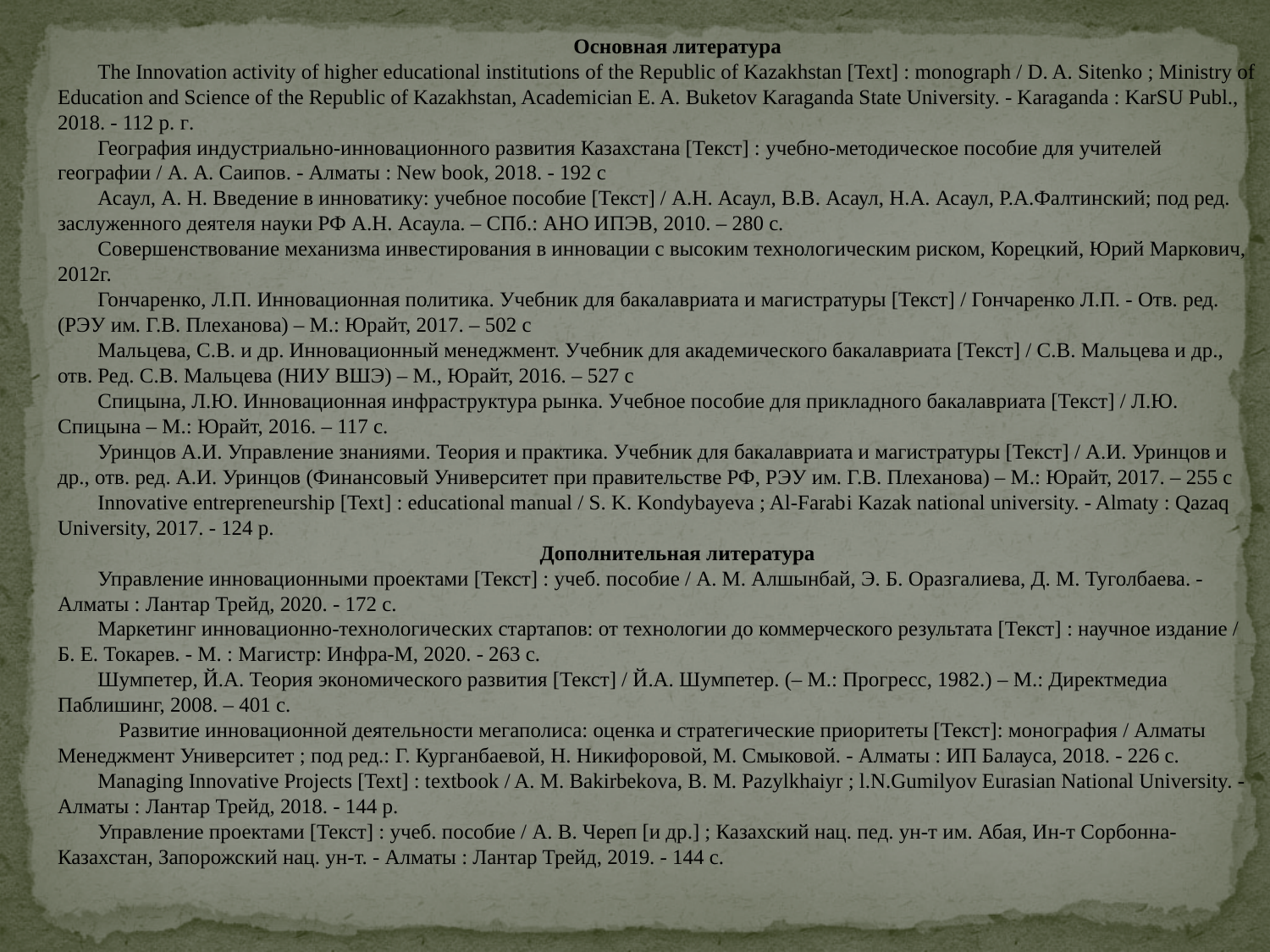

Основная литература
The Innovation activity of higher educational institutions of the Republic of Kazakhstan [Text] : monograph / D. A. Sitenko ; Ministry of Education and Science of the Republic of Kazakhstan, Academician E. A. Buketov Karaganda State University. - Karaganda : KarSU Publ., 2018. - 112 p. г.
География индустриально-инновационного развития Казахстана [Текст] : учебно-методическое пособие для учителей географии / А. А. Саипов. - Алматы : New book, 2018. - 192 с
Асаул, А. Н. Введение в инноватику: учебное пособие [Текст] / А.Н. Асаул, В.В. Асаул, Н.А. Асаул, Р.А.Фалтинский; под ред. заслуженного деятеля науки РФ А.Н. Асаула. – СПб.: АНО ИПЭВ, 2010. – 280 с.
Совершенствование механизма инвестирования в инновации с высоким технологическим риском, Корецкий, Юрий Маркович, 2012г.
Гончаренко, Л.П. Инновационная политика. Учебник для бакалавриата и магистратуры [Текст] / Гончаренко Л.П. - Отв. ред. (РЭУ им. Г.В. Плеханова) – М.: Юрайт, 2017. – 502 с
Мальцева, С.В. и др. Инновационный менеджмент. Учебник для академического бакалавриата [Текст] / С.В. Мальцева и др., отв. Ред. С.В. Мальцева (НИУ ВШЭ) – М., Юрайт, 2016. – 527 с
Спицына, Л.Ю. Инновационная инфраструктура рынка. Учебное пособие для прикладного бакалавриата [Текст] / Л.Ю. Спицына – М.: Юрайт, 2016. – 117 с.
Уринцов А.И. Управление знаниями. Теория и практика. Учебник для бакалавриата и магистратуры [Текст] / А.И. Уринцов и др., отв. ред. А.И. Уринцов (Финансовый Университет при правительстве РФ, РЭУ им. Г.В. Плеханова) – М.: Юрайт, 2017. – 255 с
Innovative entrepreneurship [Text] : educational manual / S. K. Kondybayeva ; Al-Farabі Kazak natіonal unіversіty. - Almaty : Qazaq University, 2017. - 124 p.
Дополнительная литература
Управление инновационными проектами [Текст] : учеб. пособие / А. М. Алшынбай, Э. Б. Оразгалиева, Д. М. Туголбаева. - Алматы : Лантар Трейд, 2020. - 172 с.
Маркетинг инновационно-технологических стартапов: от технологии до коммерческого результата [Текст] : научное издание / Б. Е. Токарев. - М. : Магистр: Инфра-М, 2020. - 263 с.
Шумпетер, Й.А. Теория экономического развития [Текст] / Й.А. Шумпетер. (– М.: Прогресс, 1982.) – М.: Директмедиа Паблишинг, 2008. – 401 с.
    Развитие инновационной деятельности мегаполиса: оценка и стратегические приоритеты [Текст]: монография / Алматы Менеджмент Университет ; под ред.: Г. Курганбаевой, Н. Никифоровой, М. Смыковой. - Алматы : ИП Балауса, 2018. - 226 с.
Managing Innovative Projects [Text] : textbook / A. M. Bakirbekova, B. M. Pazylkhaiyr ; l.N.Gumilyov Eurasian National University. - Алматы : Лантар Трейд, 2018. - 144 p.
Управление проектами [Текст] : учеб. пособие / А. В. Череп [и др.] ; Казахский нац. пед. ун-т им. Абая, Ин-т Сорбонна-Казахстан, Запорожский нац. ун-т. - Алматы : Лантар Трейд, 2019. - 144 с.